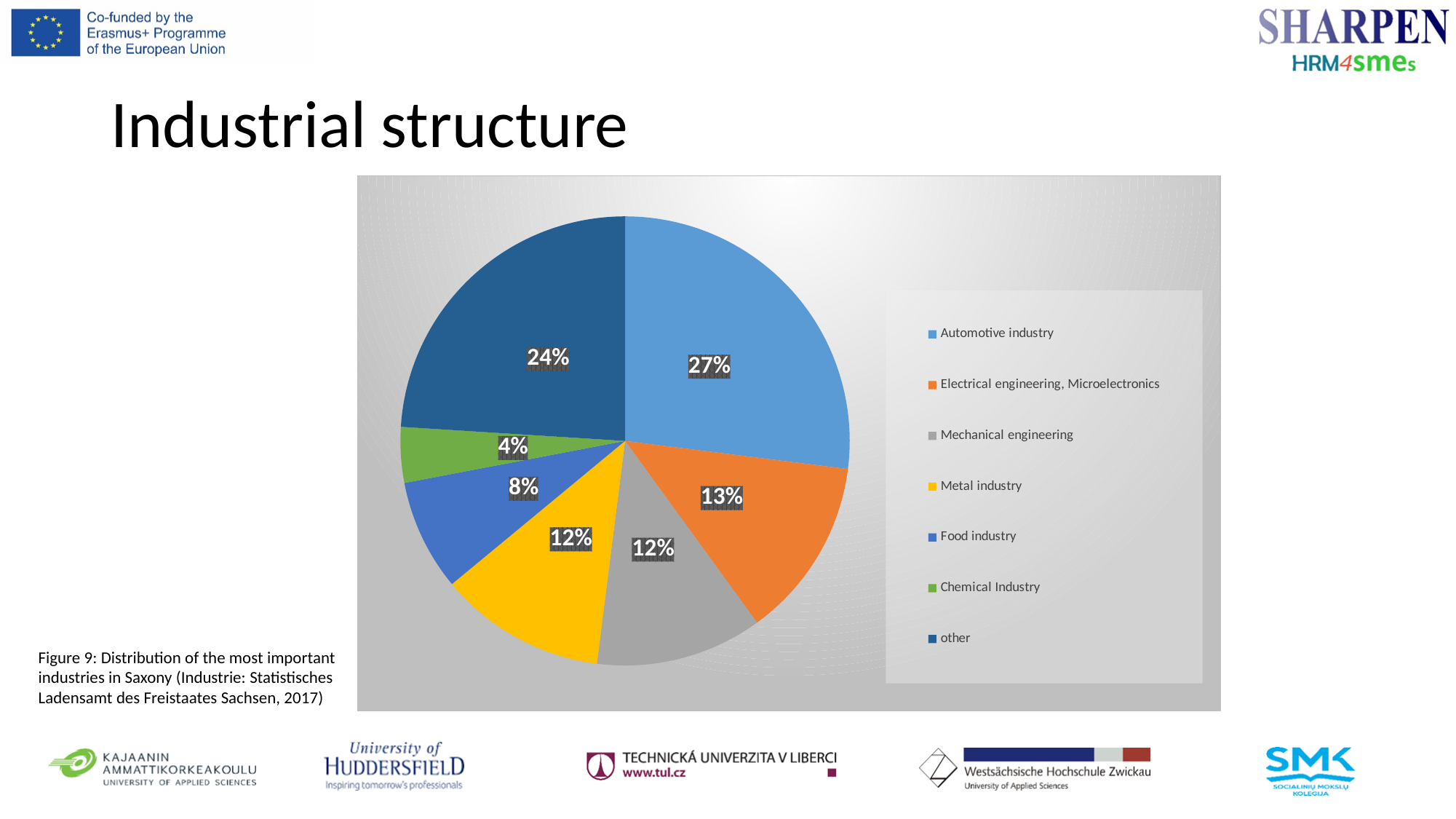

# Industrial structure

### Chart

| Category |  |
|---|---|
| Automotive industry | 0.27 |
| Electrical engineering, Microelectronics | 0.13 |
| Mechanical engineering | 0.12000000000000002 |
| Metal industry | 0.12000000000000002 |
| Food industry | 0.08000000000000004 |
| Chemical Industry | 0.04000000000000002 |
| other  | 0.2400000000000002 |
Figure 9: Distribution of the most important industries in Saxony (Industrie: Statistisches Ladensamt des Freistaates Sachsen, 2017)